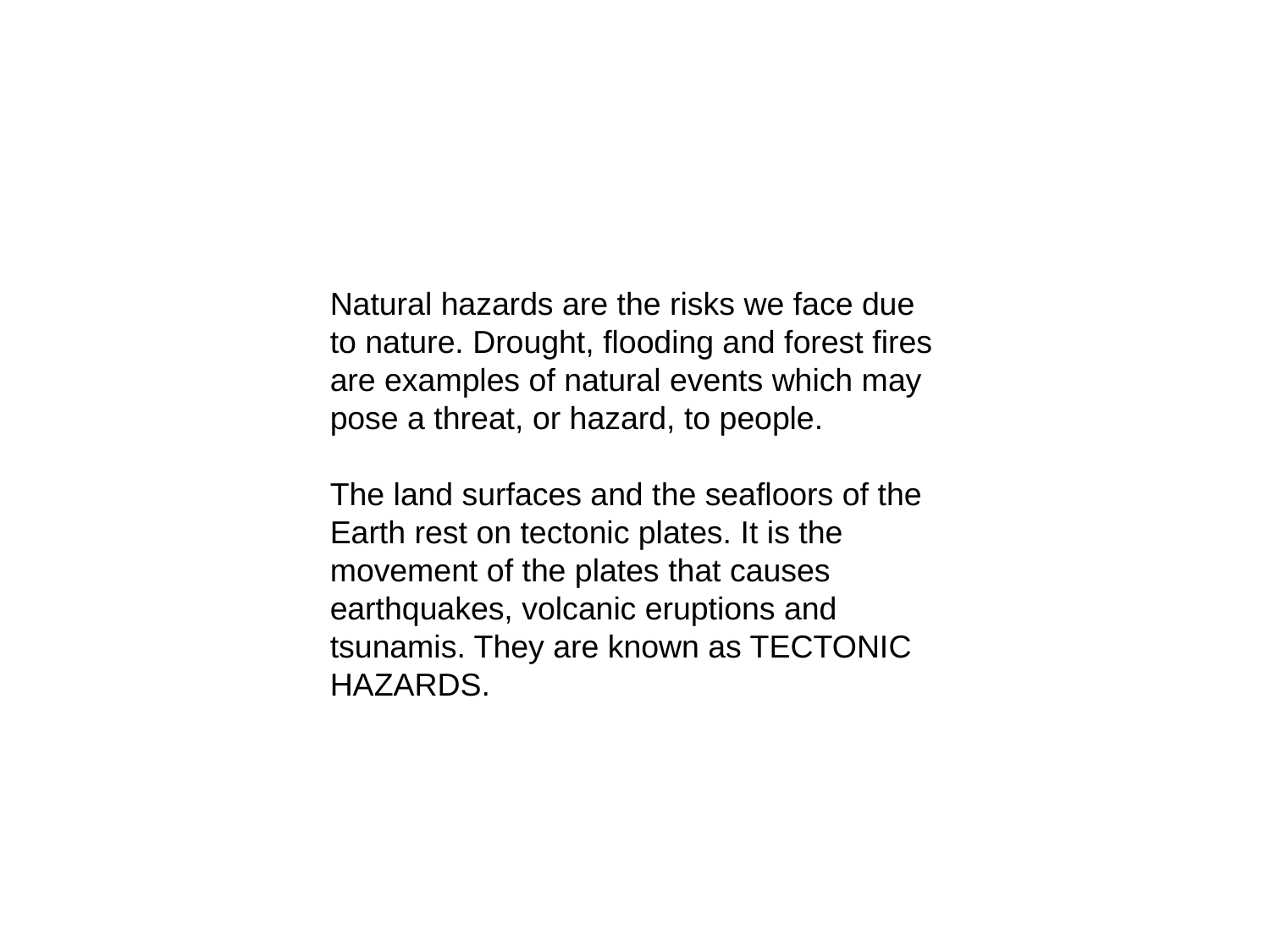

Natural hazards are the risks we face due to nature. Drought, flooding and forest fires are examples of natural events which may pose a threat, or hazard, to people.

The land surfaces and the seafloors of the Earth rest on tectonic plates. It is the movement of the plates that causes earthquakes, volcanic eruptions and tsunamis. They are known as TECTONIC HAZARDS.